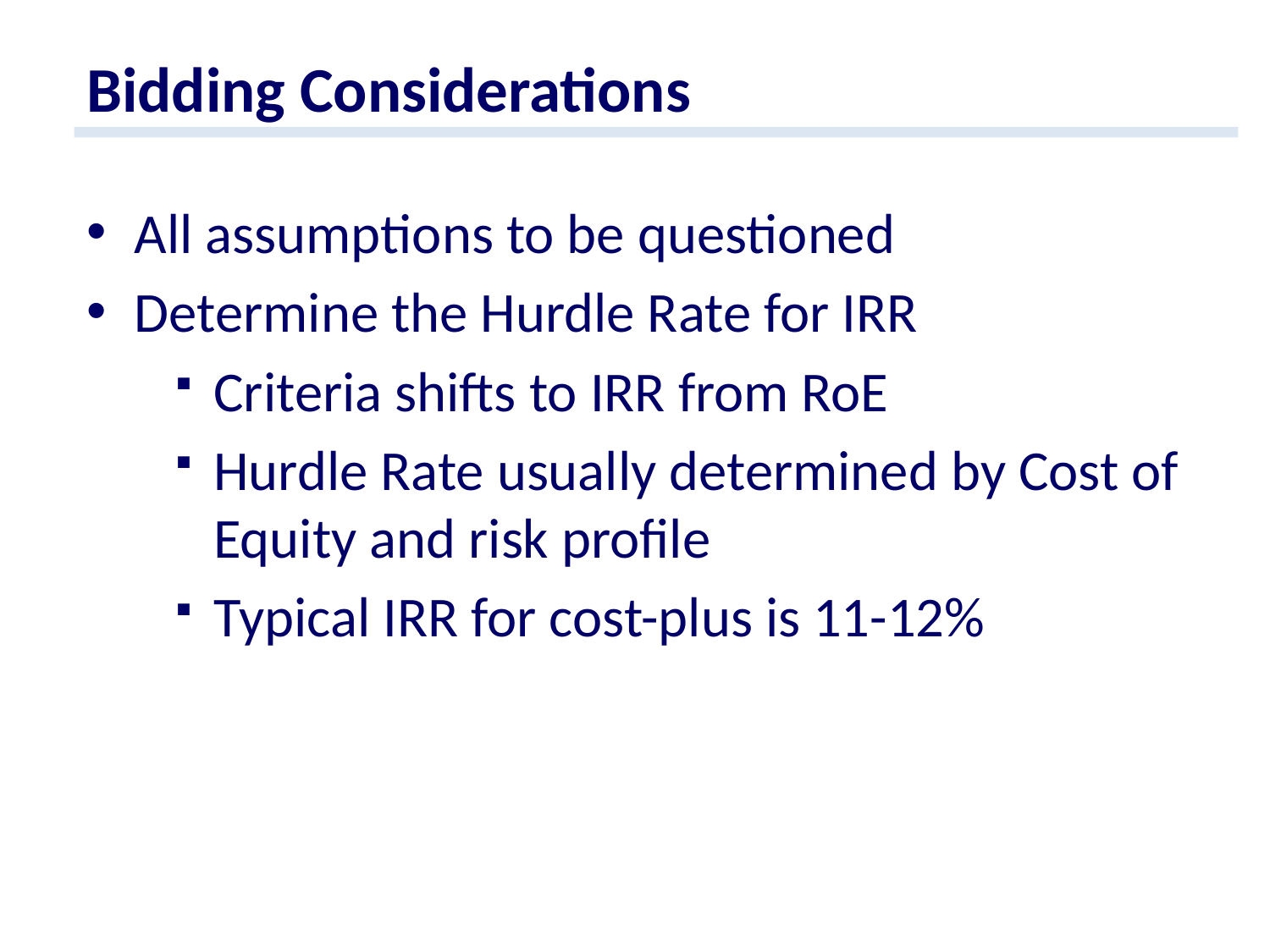

Bidding Considerations

All assumptions to be questioned
Determine the Hurdle Rate for IRR
Criteria shifts to IRR from RoE
Hurdle Rate usually determined by Cost of Equity and risk profile
Typical IRR for cost-plus is 11-12%